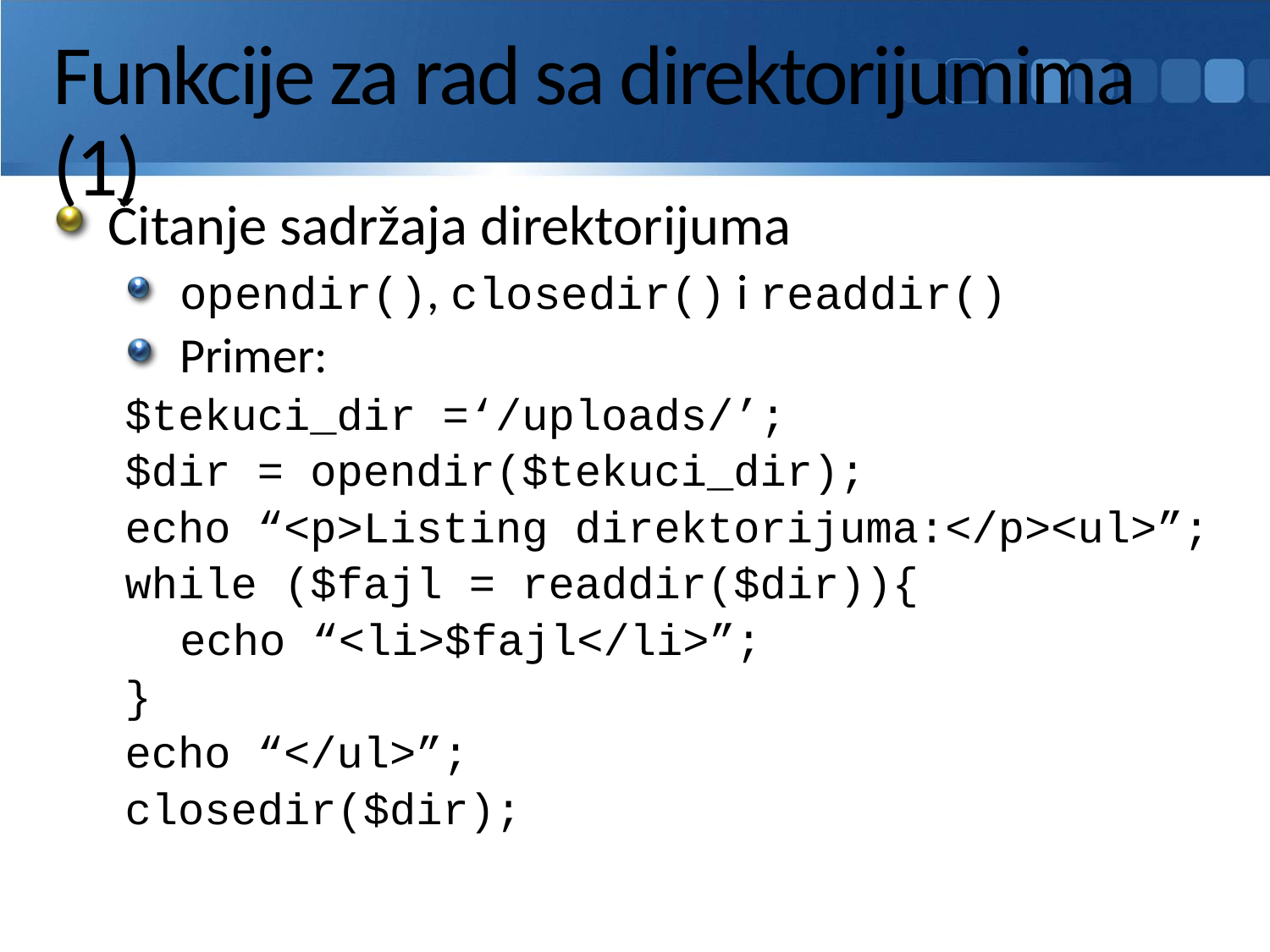

# Funkcije za rad sa direktorijumima (1)
Čitanje sadržaja direktorijuma
opendir(), closedir() i readdir()
Primer:
$tekuci_dir =‘/uploads/’;
$dir = opendir($tekuci_dir);
echo “<p>Listing direktorijuma:</p><ul>”;
while ($fajl = readdir($dir)){
	echo “<li>$fajl</li>”;
}
echo “</ul>”;
closedir($dir);